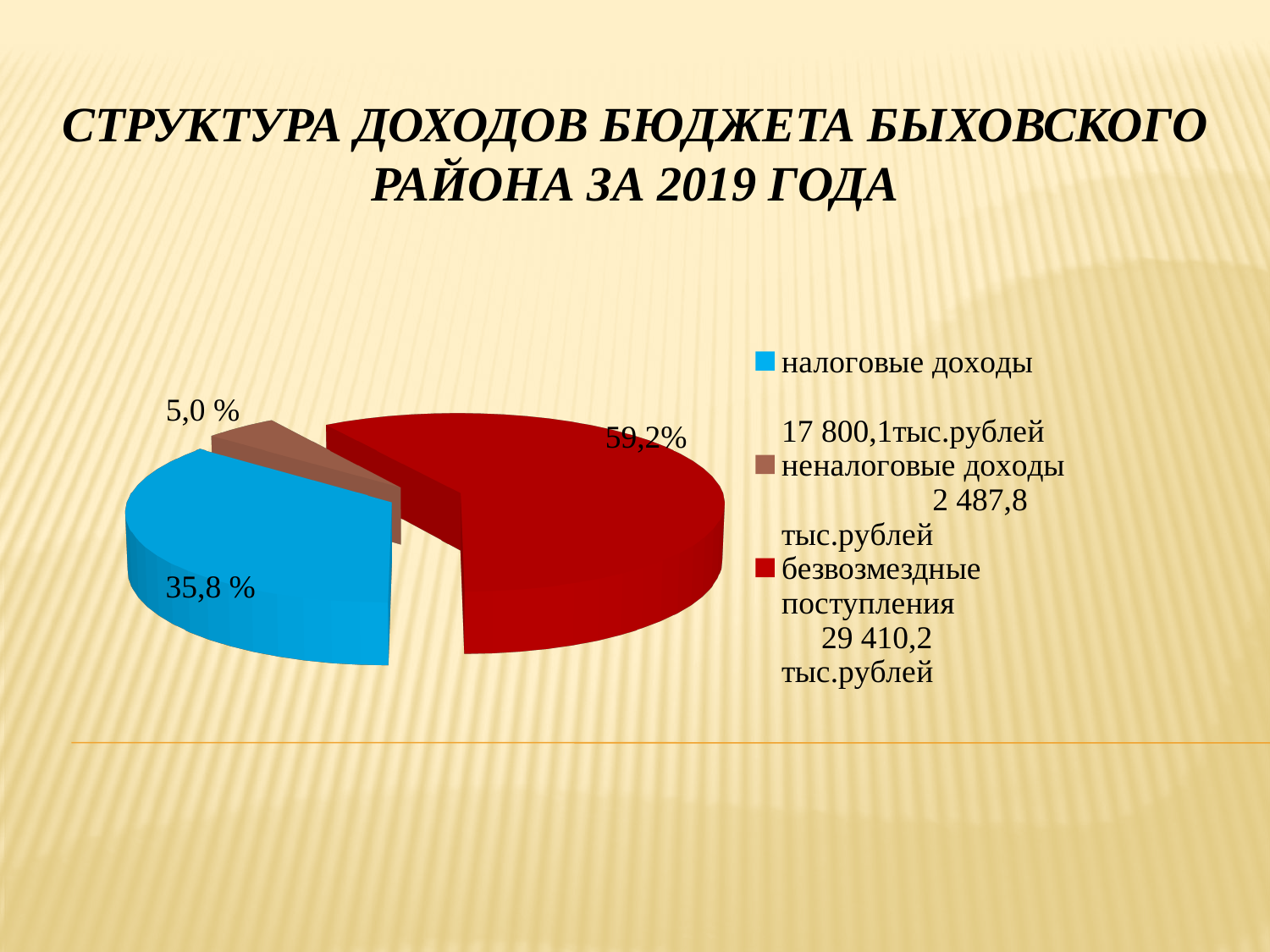

# Структура доходов бюджета Быховского района за 2019 года

[unsupported chart]